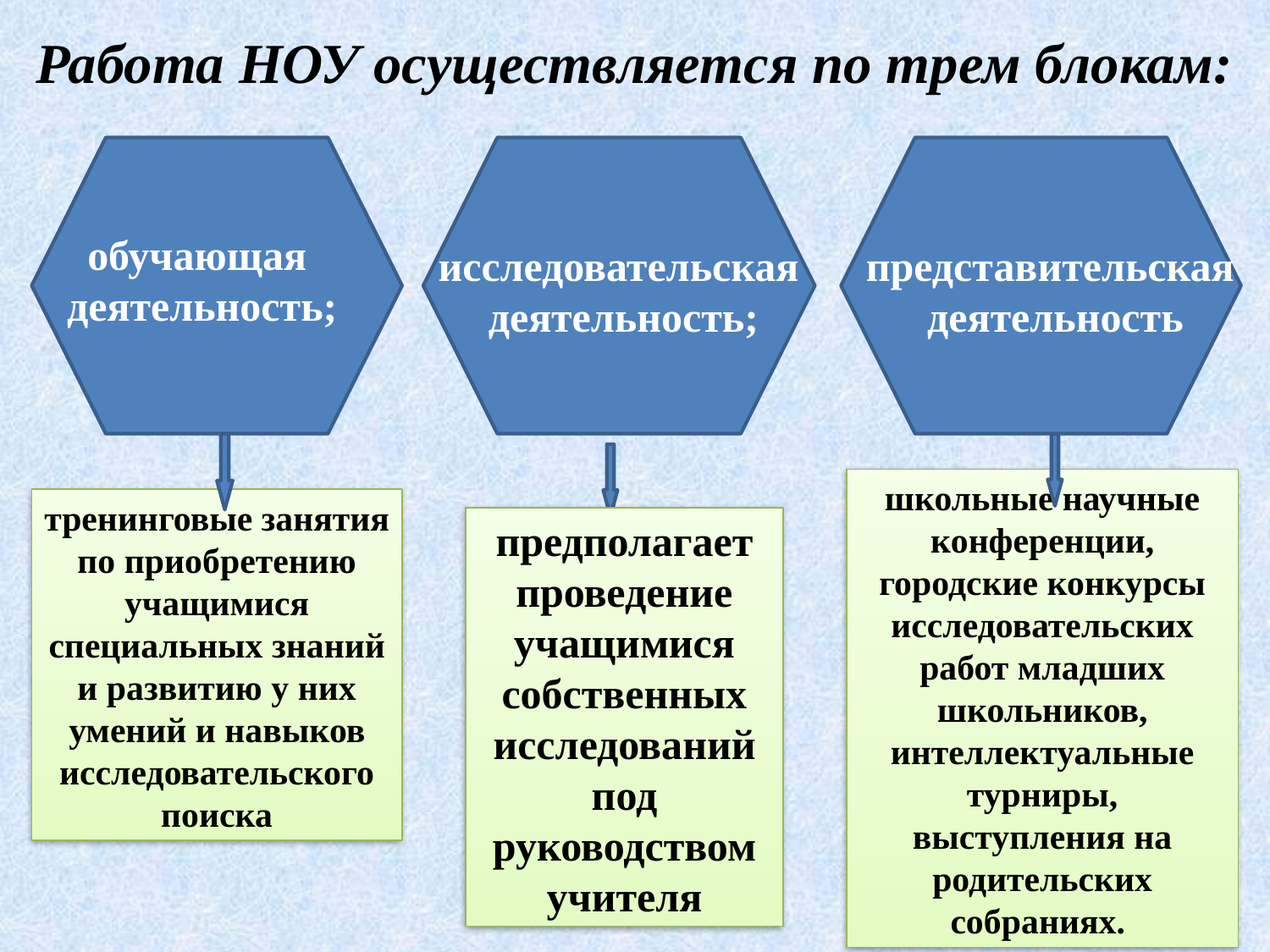

Работа НОУ осуществляется по трем блокам:

обучающая
деятельность;

исследовательская
деятельность;

представительская
деятельность

тренинговые занятия по приобретению учащимися специальных знаний и развитию у них умений и навыков исследовательского поиска

школьные научные конференции, городские конкурсы исследовательских работ младших школьников, интеллектуальные турниры, выступления на родительских собраниях.

предполагает проведение учащимися собственных исследований под руководством учителя